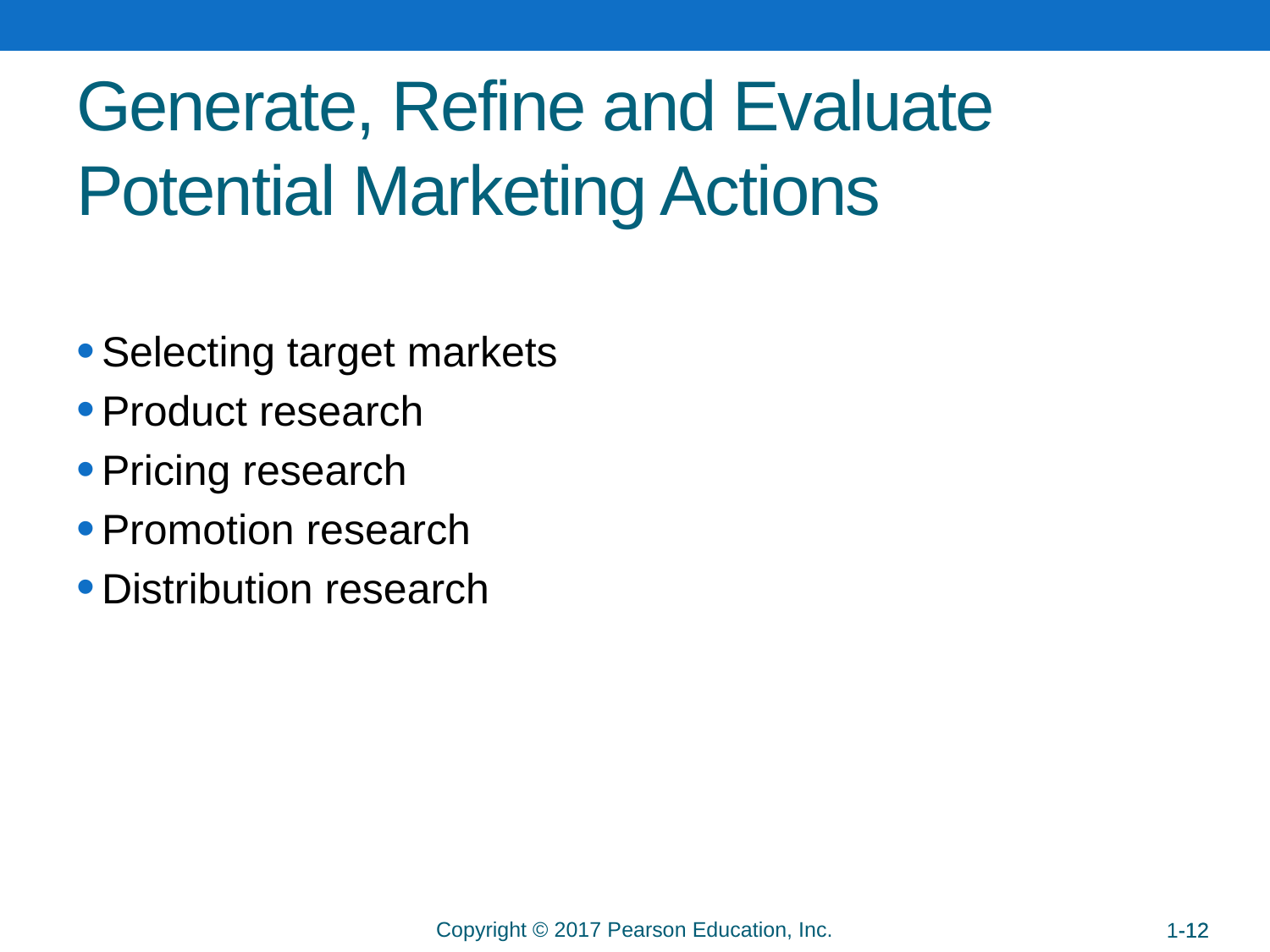

# Generate, Refine and Evaluate Potential Marketing Actions
Selecting target markets
Product research
Pricing research
Promotion research
Distribution research